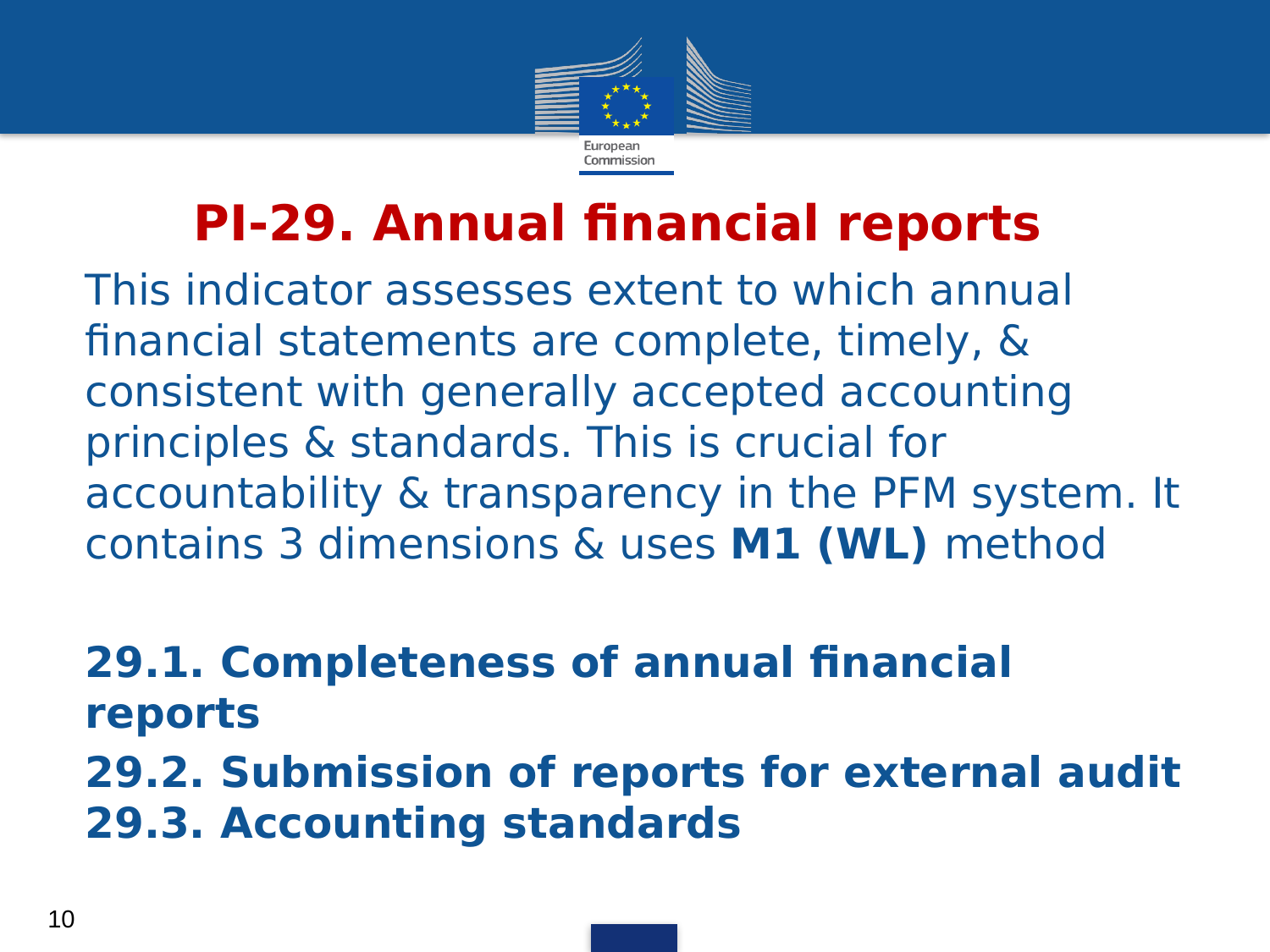

# PI-29. Annual financial reports
This indicator assesses extent to which annual financial statements are complete, timely, & consistent with generally accepted accounting principles & standards. This is crucial for accountability & transparency in the PFM system. It contains 3 dimensions & uses M1 (WL) method

29.1. Completeness of annual financial reports
29.2. Submission of reports for external audit 29.3. Accounting standards

10